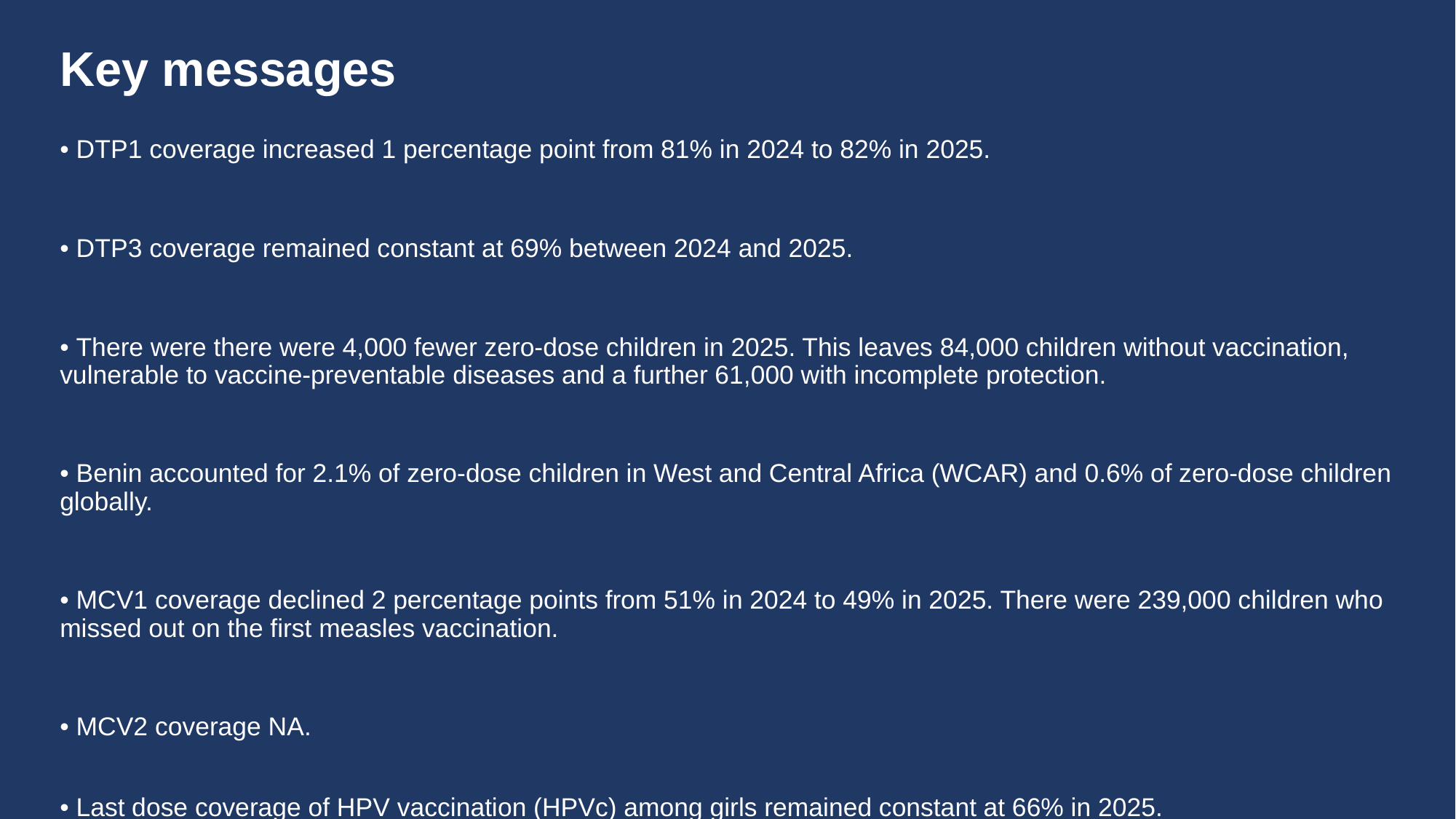

# Key messages
• DTP1 coverage increased 1 percentage point from 81% in 2024 to 82% in 2025.

• DTP3 coverage remained constant at 69% between 2024 and 2025.

• There were there were 4,000 fewer zero-dose children in 2025. This leaves 84,000 children without vaccination, vulnerable to vaccine-preventable diseases and a further 61,000 with incomplete protection.

• Benin accounted for 2.1% of zero-dose children in West and Central Africa (WCAR) and 0.6% of zero-dose children globally.

• MCV1 coverage declined 2 percentage points from 51% in 2024 to 49% in 2025. There were 239,000 children who missed out on the first measles vaccination.

• MCV2 coverage NA.

• Last dose coverage of HPV vaccination (HPVc) among girls remained constant at 66% in 2025.